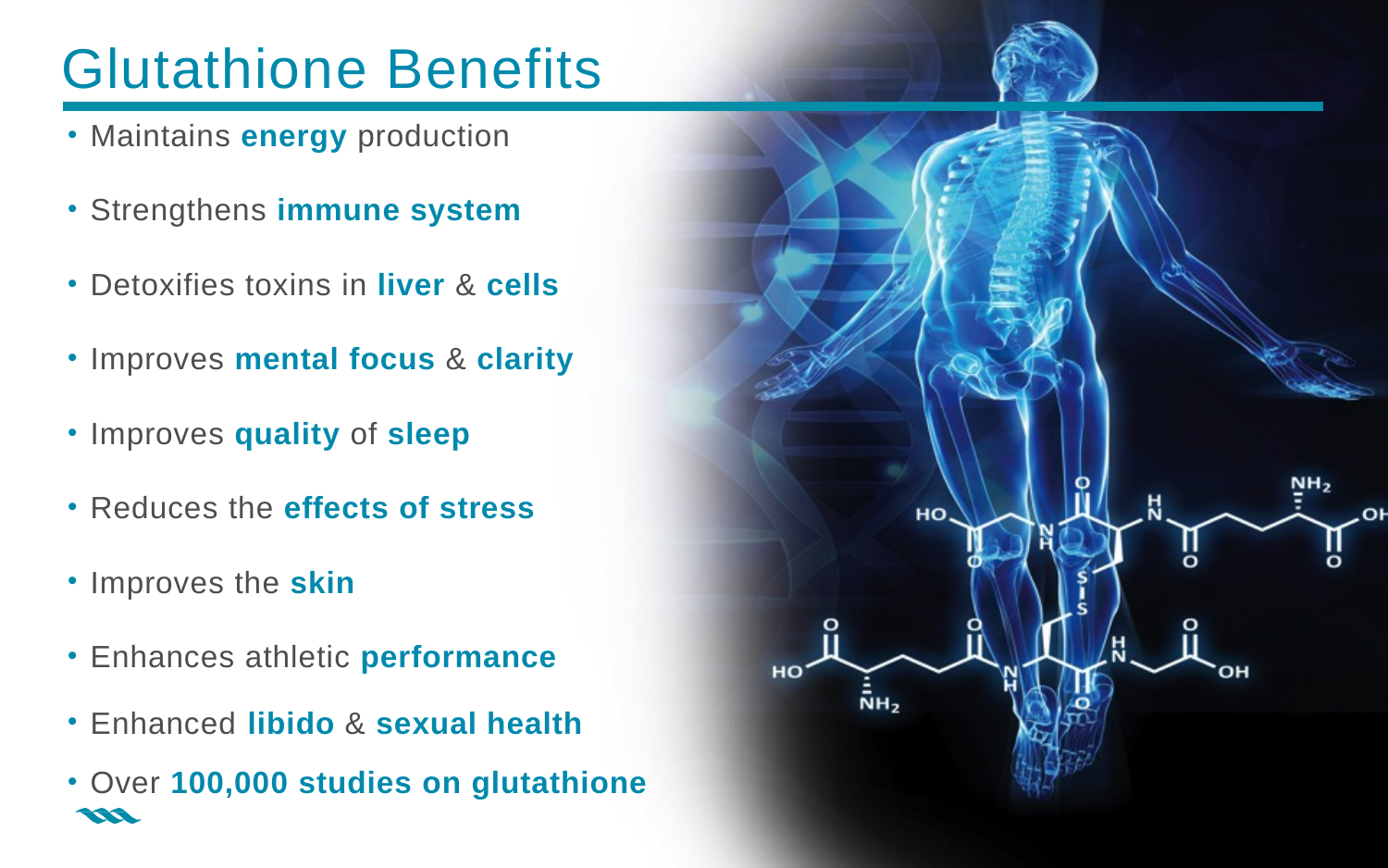

# Glutathione Benefits

Maintains energy production

Strengthens immune system

Detoxifies toxins in liver & cells

Improves mental focus & clarity

Improves quality of sleep

Reduces the effects of stress

Improves the skin

Enhances athletic performance

Enhanced libido & sexual health

Over 100,000 studies on glutathione

7